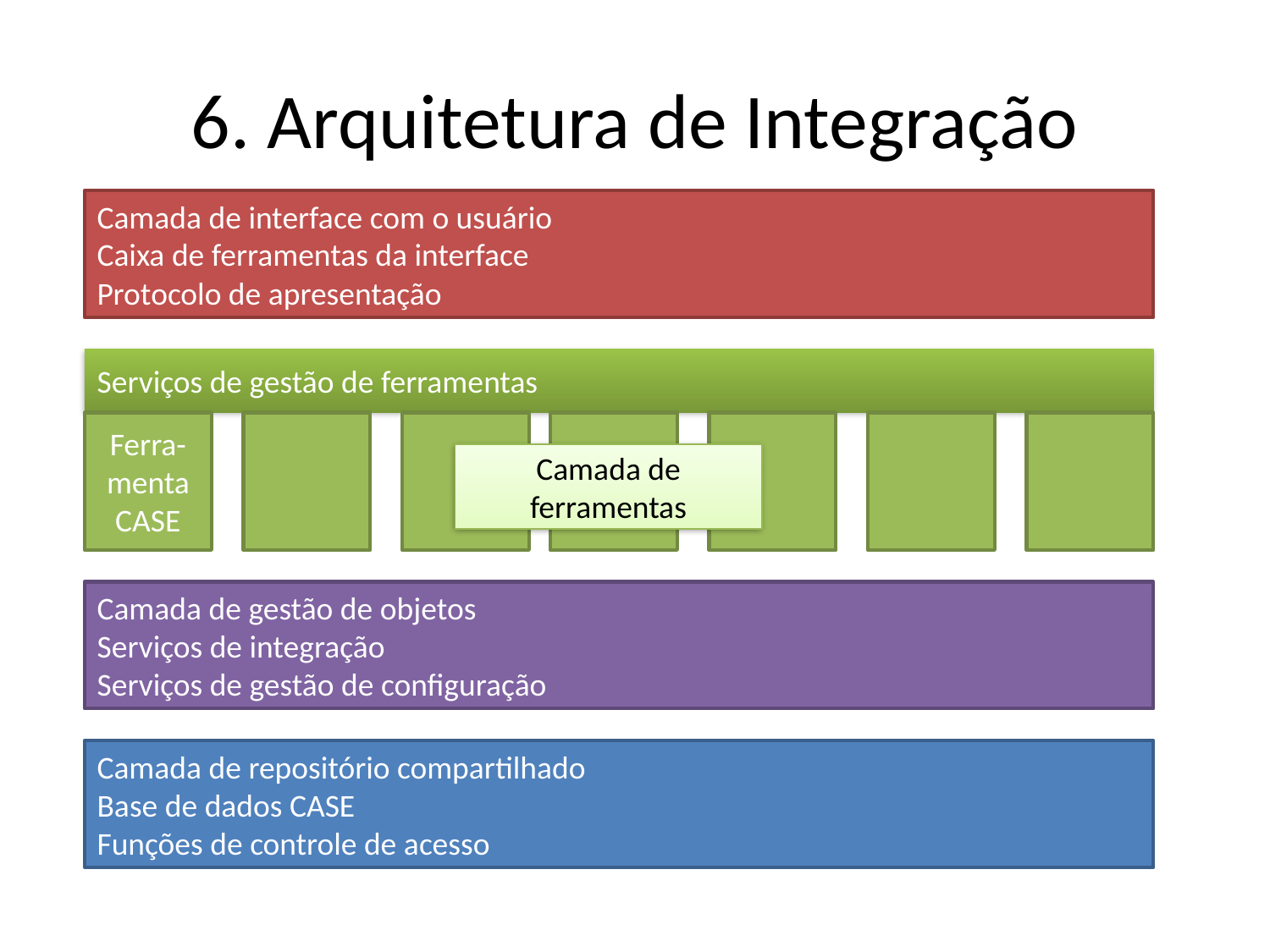

# 6. Arquitetura de Integração
Camada de interface com o usuário
Caixa de ferramentas da interface
Protocolo de apresentação
Serviços de gestão de ferramentas
Ferra-menta
CASE

Camada de ferramentas
Camada de gestão de objetos
Serviços de integração
Serviços de gestão de configuração
Camada de repositório compartilhado
Base de dados CASE
Funções de controle de acesso